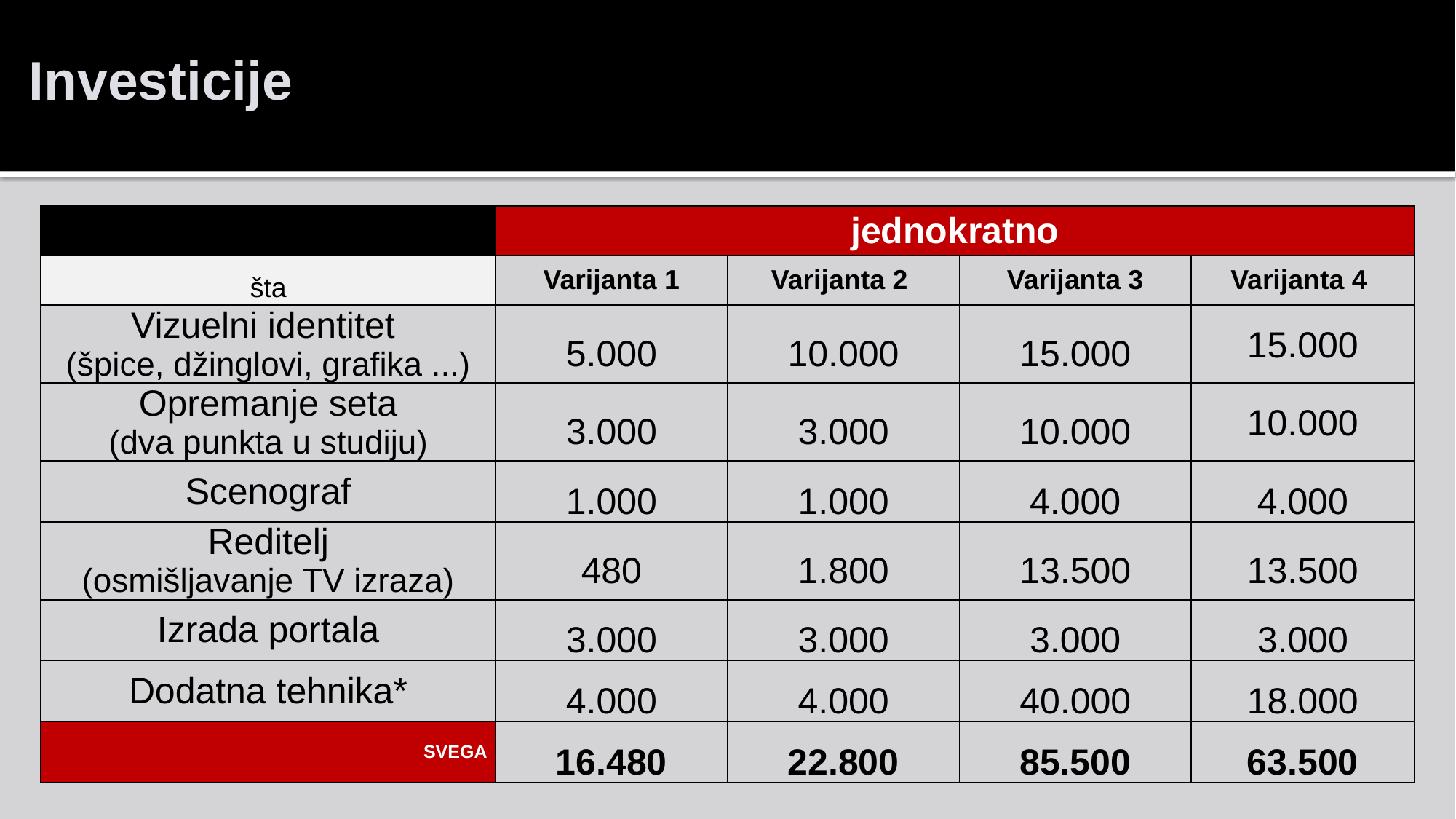

Investicije

| INVESTICIJE | jednokratno |  |  |  |
| --- | --- | --- | --- | --- |
| šta | Varijanta 1 | Varijanta 2 | Varijanta 3 | Varijanta 4 |
| Vizuelni identitet (špice, džinglovi, grafika ...) | 5.000 | 10.000 | 15.000 | 15.000 |
| Opremanje seta (dva punkta u studiju) | 3.000 | 3.000 | 10.000 | 10.000 |
| Scenograf | 1.000 | 1.000 | 4.000 | 4.000 |
| Reditelj (osmišljavanje TV izraza) | 480 | 1.800 | 13.500 | 13.500 |
| Izrada portala | 3.000 | 3.000 | 3.000 | 3.000 |
| Dodatna tehnika\* | 4.000 | 4.000 | 40.000 | 18.000 |
| SVEGA | 16.480 | 22.800 | 85.500 | 63.500 |